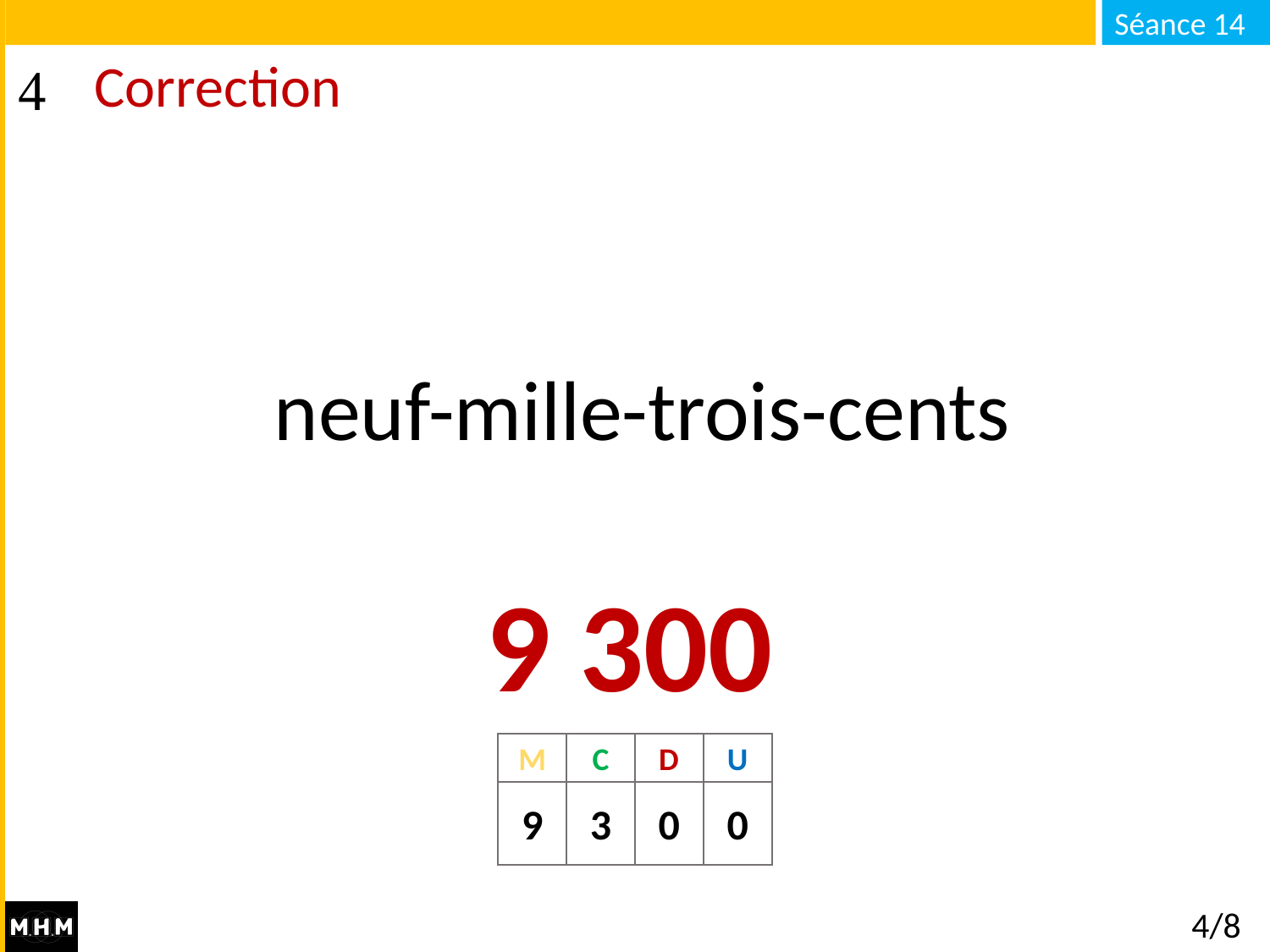

# Correction
neuf-mille-trois-cents

9 300
M
C
D
U
9
3
0
0
4/8